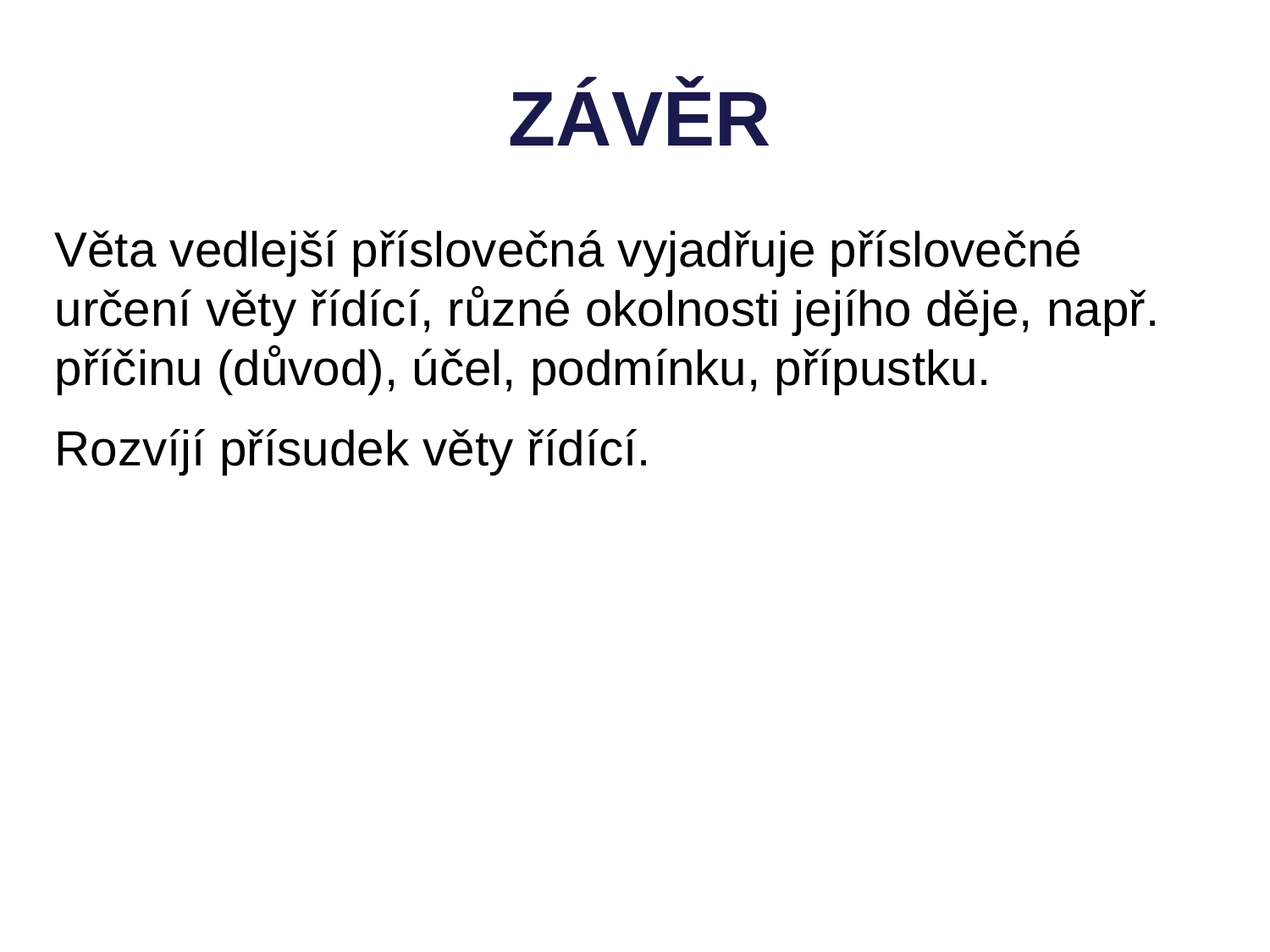

ZÁVĚR
Věta vedlejší příslovečná vyjadřuje příslovečné určení věty řídící, různé okolnosti jejího děje, např. příčinu (důvod), účel, podmínku, přípustku.
Rozvíjí přísudek věty řídící.